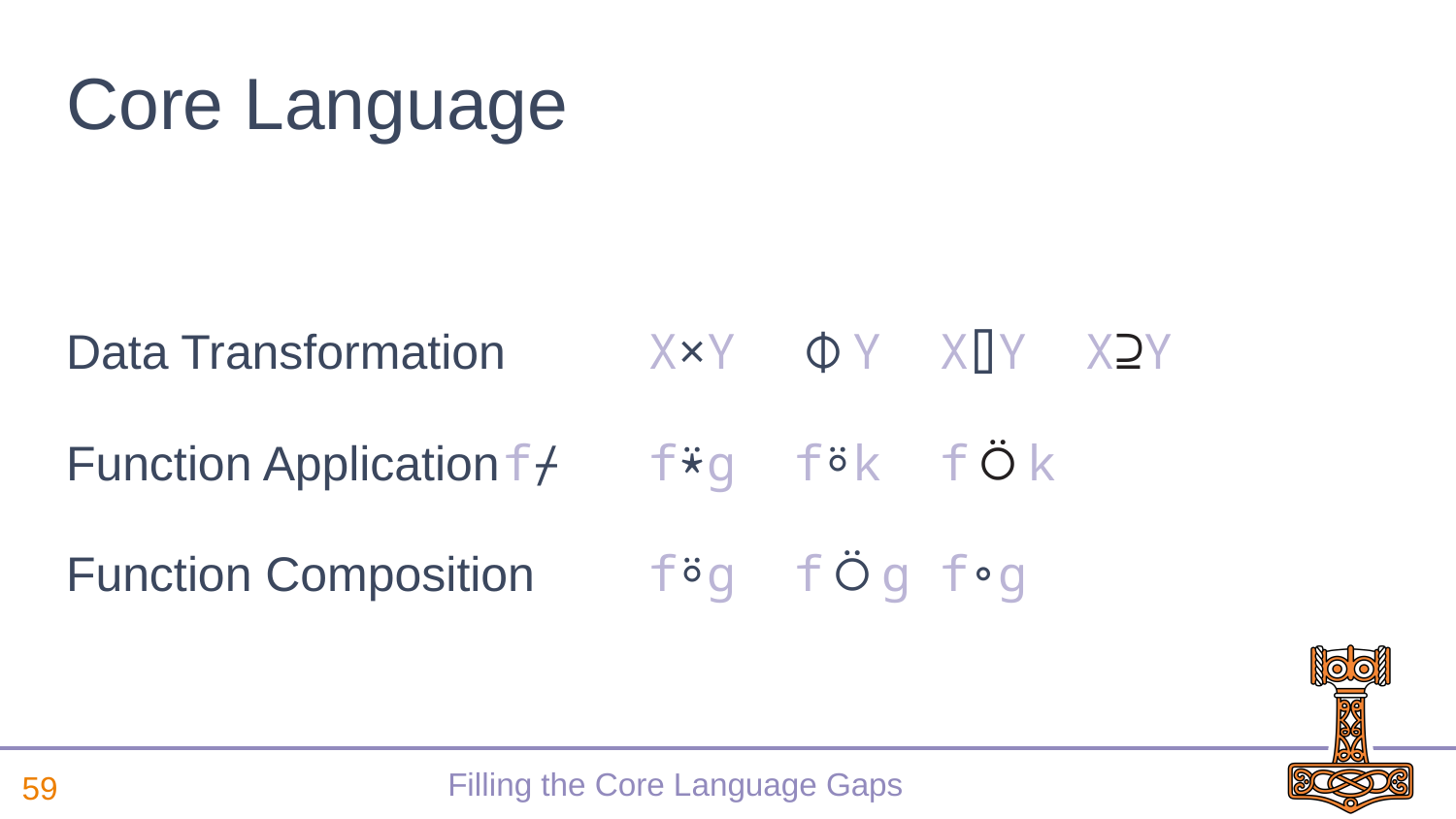

# Core Language

Data Transformation	X×Y	⌽Y	X⌷Y	X⊇Y
Function Application	f⌿	f⍣g	f⍤k	f⍥k
Function Composition	f⍤g	f⍥g	f∘g